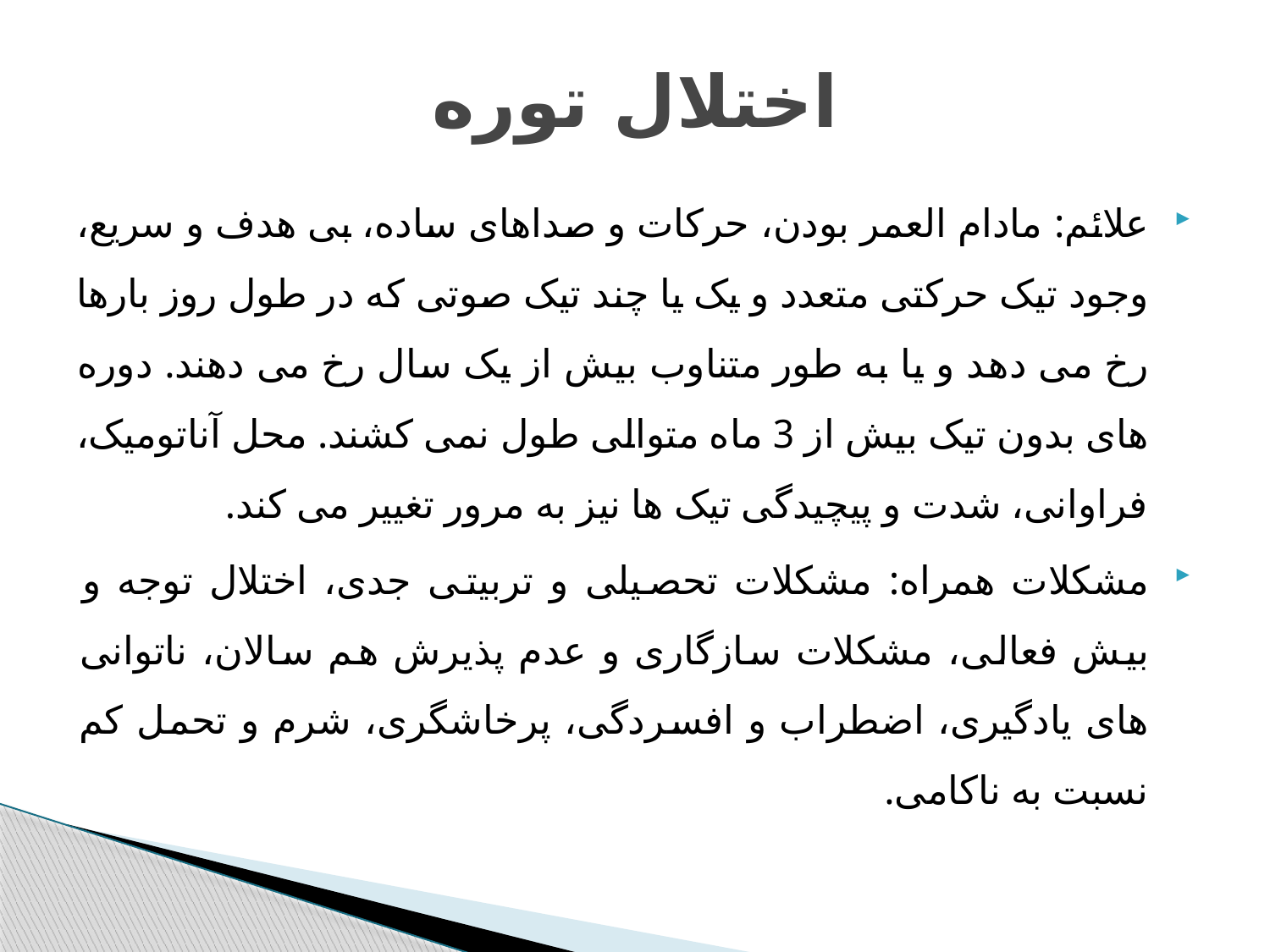

# اختلال توره
علائم: مادام العمر بودن، حرکات و صداهای ساده، بی هدف و سریع، وجود تیک حرکتی متعدد و یک یا چند تیک صوتی که در طول روز بارها رخ می دهد و یا به طور متناوب بیش از یک سال رخ می دهند. دوره های بدون تیک بیش از 3 ماه متوالی طول نمی کشند. محل آناتومیک، فراوانی، شدت و پیچیدگی تیک ها نیز به مرور تغییر می کند.
مشکلات همراه: مشکلات تحصیلی و تربیتی جدی، اختلال توجه و بیش فعالی، مشکلات سازگاری و عدم پذیرش هم سالان، ناتوانی های یادگیری، اضطراب و افسردگی، پرخاشگری، شرم و تحمل کم نسبت به ناکامی.